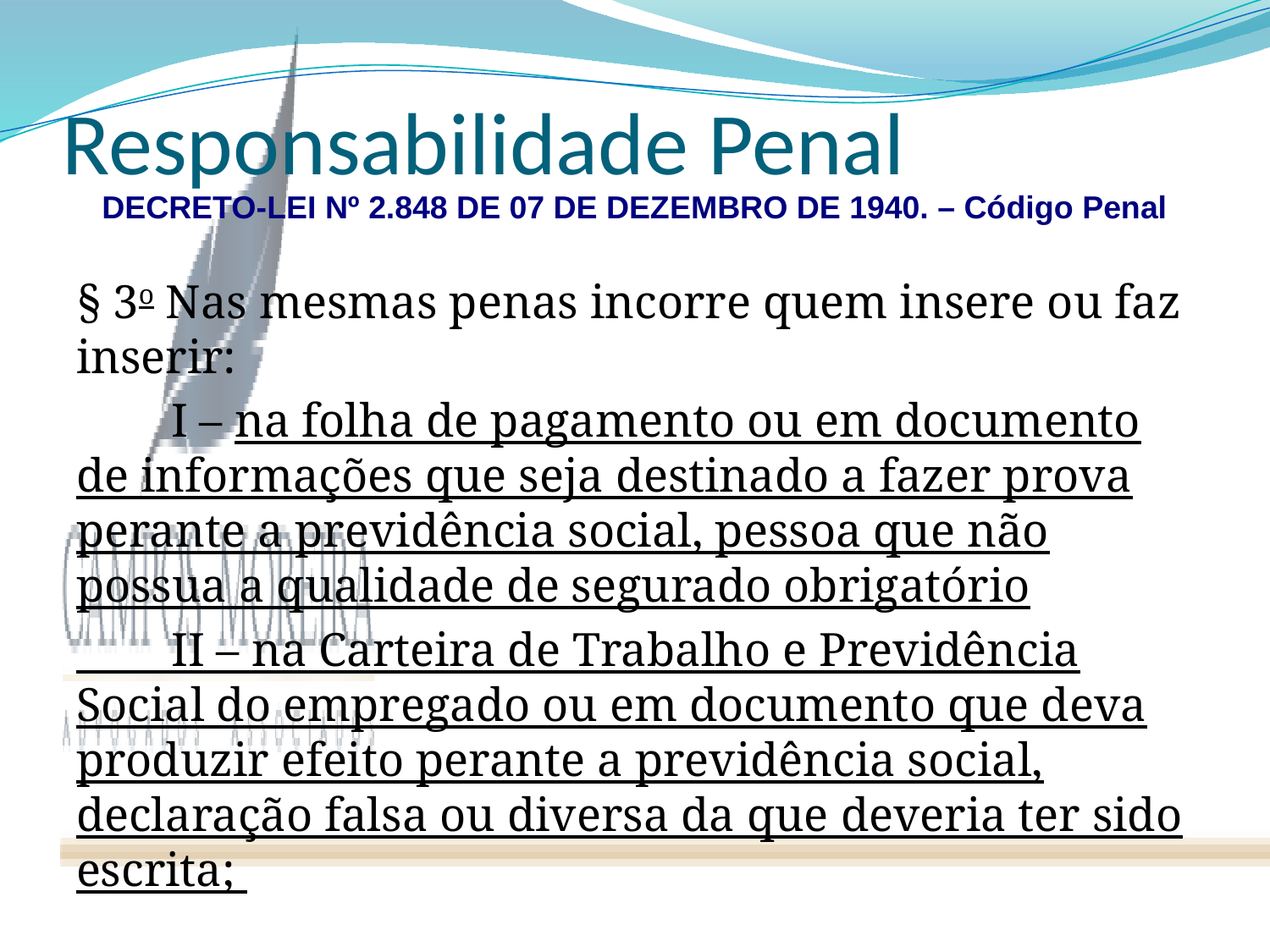

# Responsabilidade Penal
DECRETO-LEI Nº 2.848 DE 07 DE DEZEMBRO DE 1940. – Código Penal

§ 3o Nas mesmas penas incorre quem insere ou faz inserir:
        I – na folha de pagamento ou em documento de informações que seja destinado a fazer prova perante a previdência social, pessoa que não possua a qualidade de segurado obrigatório
        II – na Carteira de Trabalho e Previdência Social do empregado ou em documento que deva produzir efeito perante a previdência social, declaração falsa ou diversa da que deveria ter sido escrita;